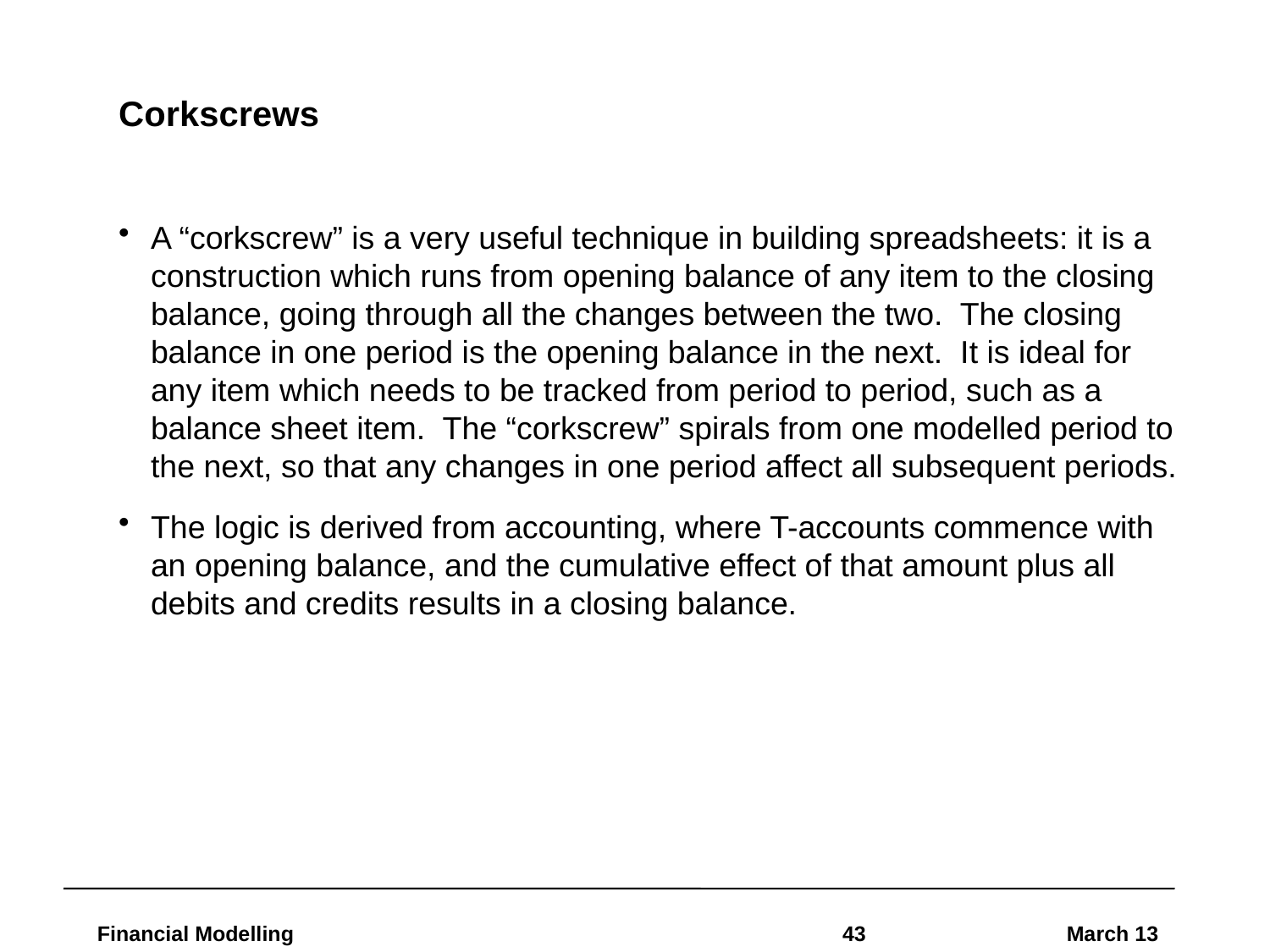

# Corkscrews
A “corkscrew” is a very useful technique in building spreadsheets: it is a construction which runs from opening balance of any item to the closing balance, going through all the changes between the two.  The closing balance in one period is the opening balance in the next.  It is ideal for any item which needs to be tracked from period to period, such as a balance sheet item.  The “corkscrew” spirals from one modelled period to the next, so that any changes in one period affect all subsequent periods.
The logic is derived from accounting, where T-accounts commence with an opening balance, and the cumulative effect of that amount plus all debits and credits results in a closing balance.